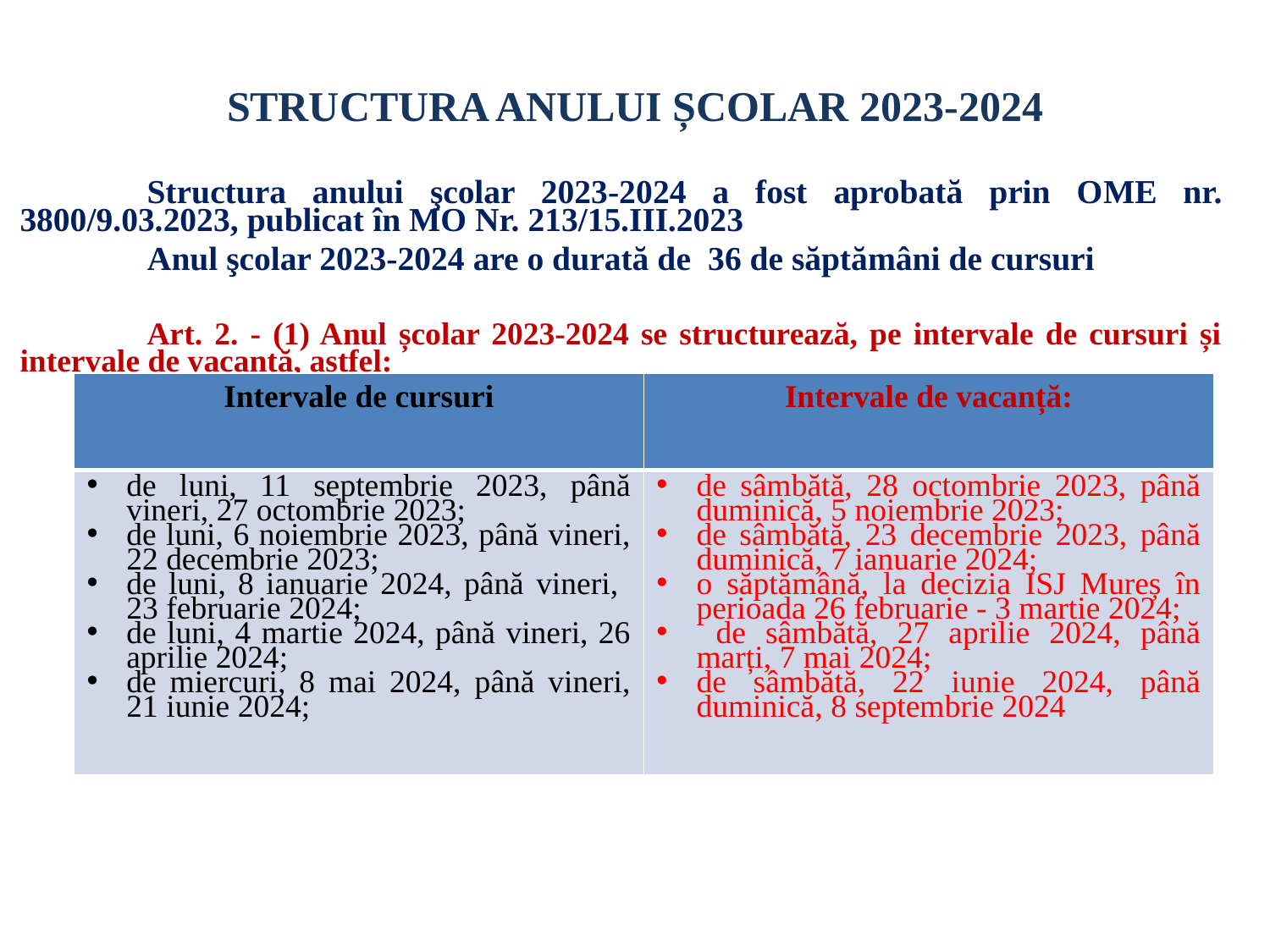

STRUCTURA ANULUI ȘCOLAR 2023-2024
	Structura anului şcolar 2023-2024 a fost aprobată prin OME nr. 3800/9.03.2023, publicat în MO Nr. 213/15.III.2023
Anul şcolar 2023-2024 are o durată de  36 de săptămâni de cursuri

	Art. 2. - (1) Anul școlar 2023-2024 se structurează, pe intervale de cursuri și intervale de vacanță, astfel:

| Intervale de cursuri | Intervale de vacanță: |
| --- | --- |
| de luni, 11 septembrie 2023, până vineri, 27 octombrie 2023; de luni, 6 noiembrie 2023, până vineri, 22 decembrie 2023; de luni, 8 ianuarie 2024, până vineri, 23 februarie 2024; de luni, 4 martie 2024, până vineri, 26 aprilie 2024; de miercuri, 8 mai 2024, până vineri, 21 iunie 2024; | de sâmbătă, 28 octombrie 2023, până duminică, 5 noiembrie 2023; de sâmbătă, 23 decembrie 2023, până duminică, 7 ianuarie 2024; o săptămână, la decizia ISJ Mureș în perioada 26 februarie - 3 martie 2024; de sâmbătă, 27 aprilie 2024, până marți, 7 mai 2024; de sâmbătă, 22 iunie 2024, până duminică, 8 septembrie 2024 |
2
2